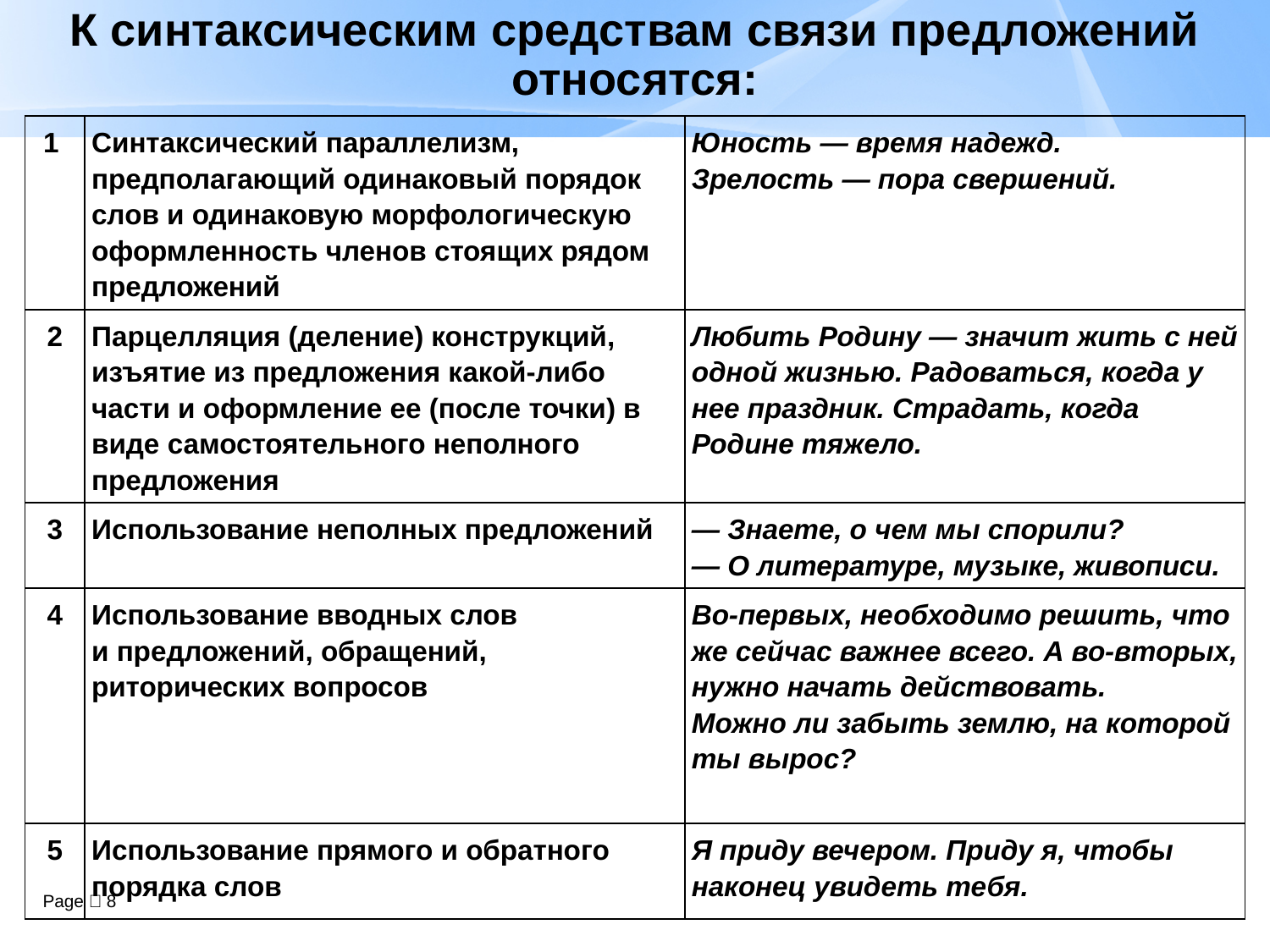

# К синтаксическим средствам связи предложений относятся:
| 1 | Синтаксический параллелизм, предполагающий одинаковый порядок слов и одинаковую морфологическую оформленность членов стоящих рядом предложений | Юность — время надежд. Зрелость — пора свершений. |
| --- | --- | --- |
| 2 | Парцелляция (деление) конструкций, изъятие из предложения какой-либо части и оформление ее (после точки) в виде самостоятельного неполного предложения | Любить Родину — значит жить с ней одной жизнью. Радоваться, когда у нее праздник. Страдать, когда Родине тяжело. |
| 3 | Использование неполных предложений | — Знаете, о чем мы спорили? — О литературе, музыке, живописи. |
| 4 | Использование вводных слов и предложений, обращений, риторических вопросов | Во-первых, необходимо решить, что же сейчас важнее всего. А во-вторых, нужно начать действовать. Можно ли забыть землю, на которой ты вырос? |
| 5 | Использование прямого и обратного порядка слов | Я приду вечером. Приду я, чтобы наконец увидеть тебя. |